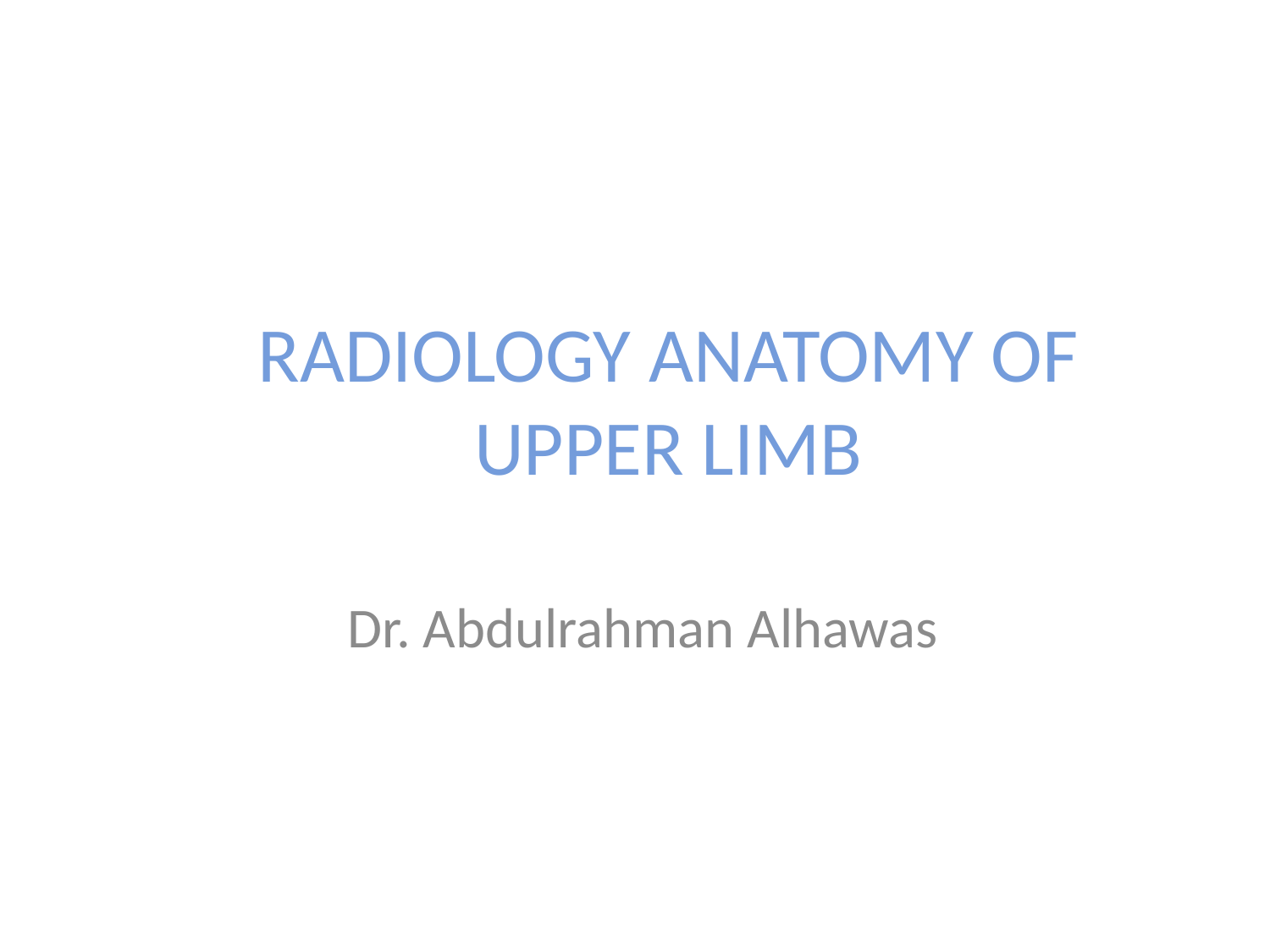

# RADIOLOGY ANATOMY OF UPPER LIMB
Dr. Abdulrahman Alhawas